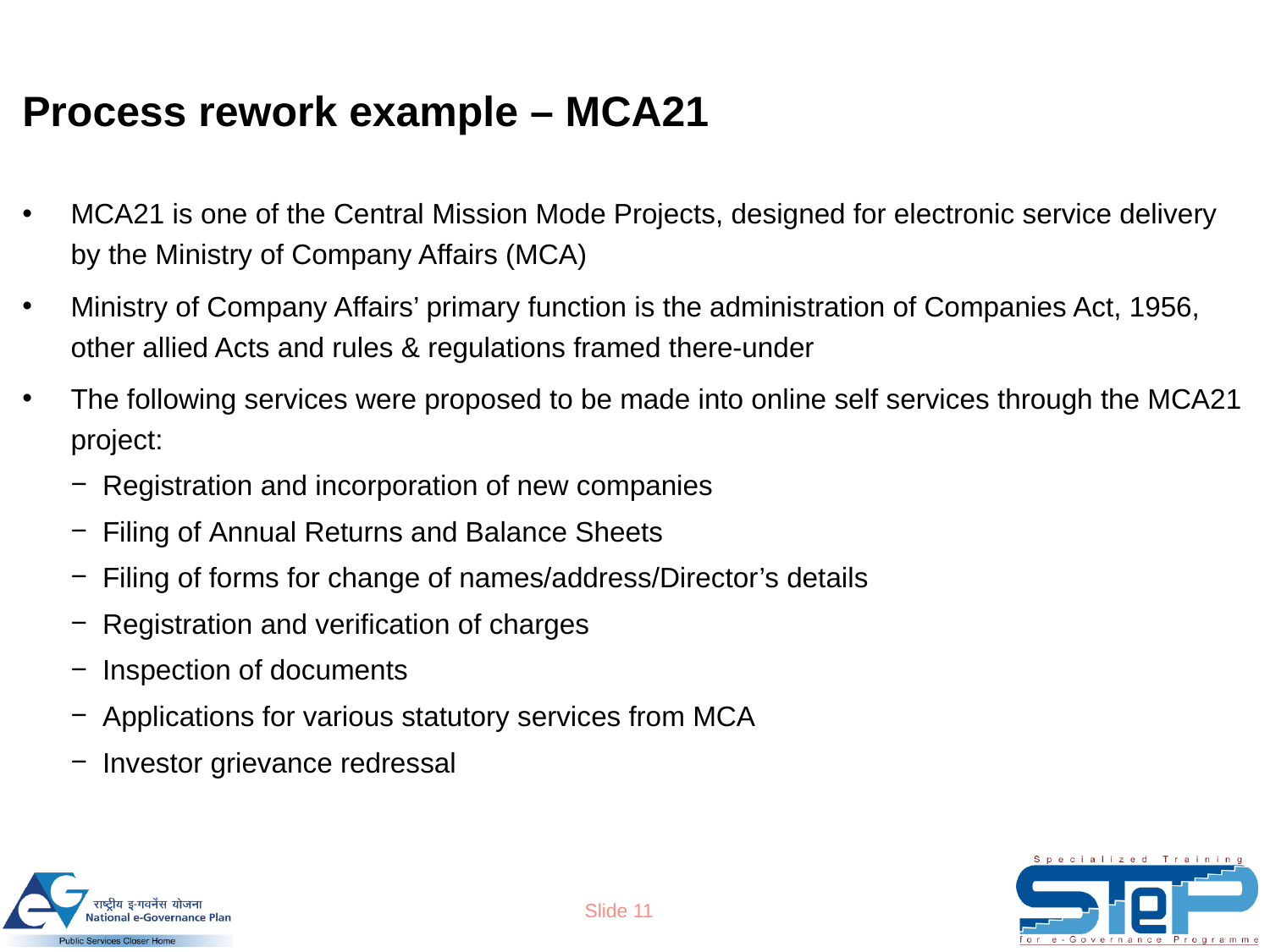

# Process rework example – MCA21
MCA21 is one of the Central Mission Mode Projects, designed for electronic service delivery by the Ministry of Company Affairs (MCA)
Ministry of Company Affairs’ primary function is the administration of Companies Act, 1956, other allied Acts and rules & regulations framed there-under
The following services were proposed to be made into online self services through the MCA21 project:
Registration and incorporation of new companies
Filing of Annual Returns and Balance Sheets
Filing of forms for change of names/address/Director’s details
Registration and verification of charges
Inspection of documents
Applications for various statutory services from MCA
Investor grievance redressal